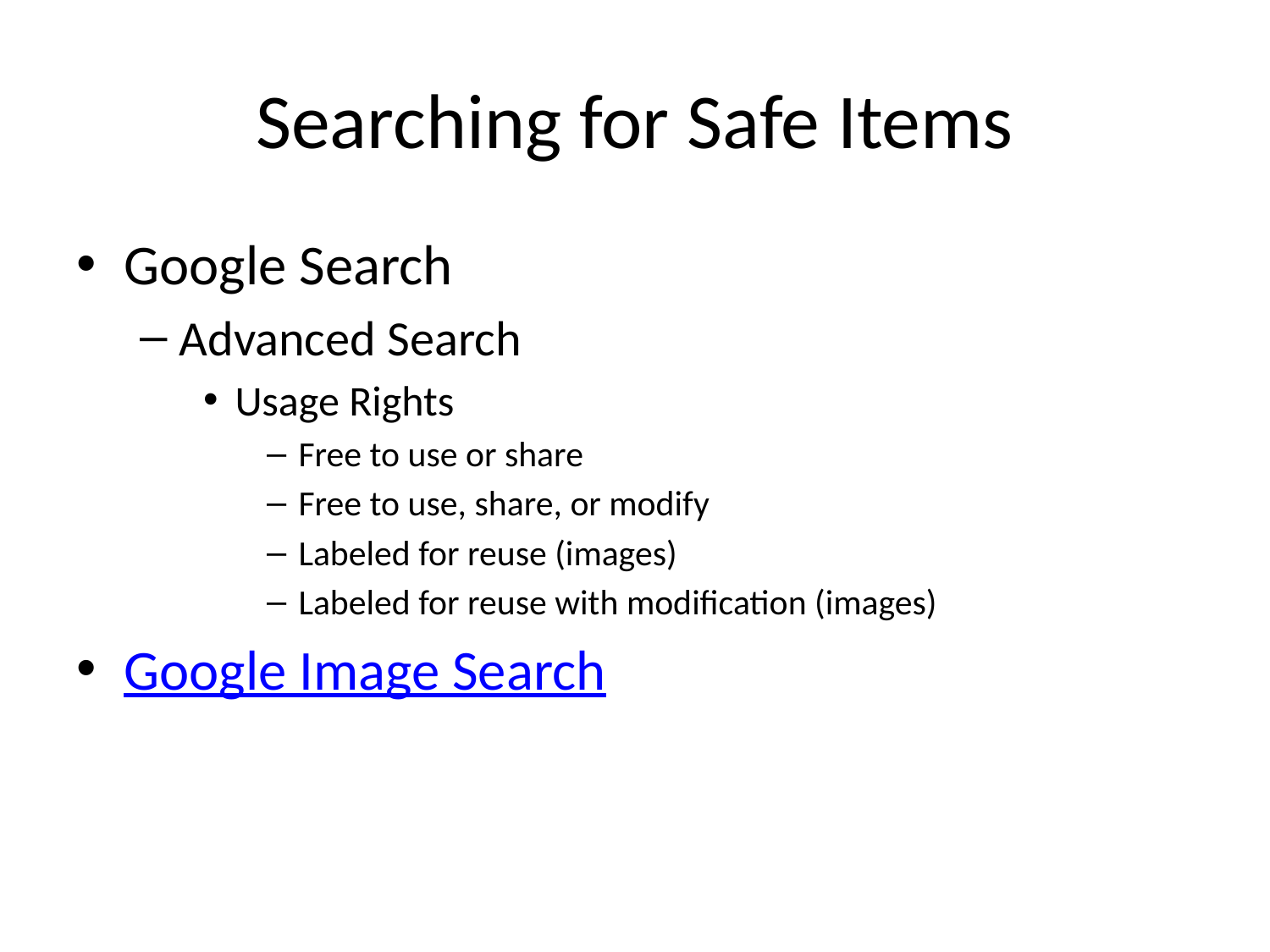

# Searching for Safe Items
Google Search
Advanced Search
Usage Rights
Free to use or share
Free to use, share, or modify
Labeled for reuse (images)
Labeled for reuse with modification (images)
Google Image Search